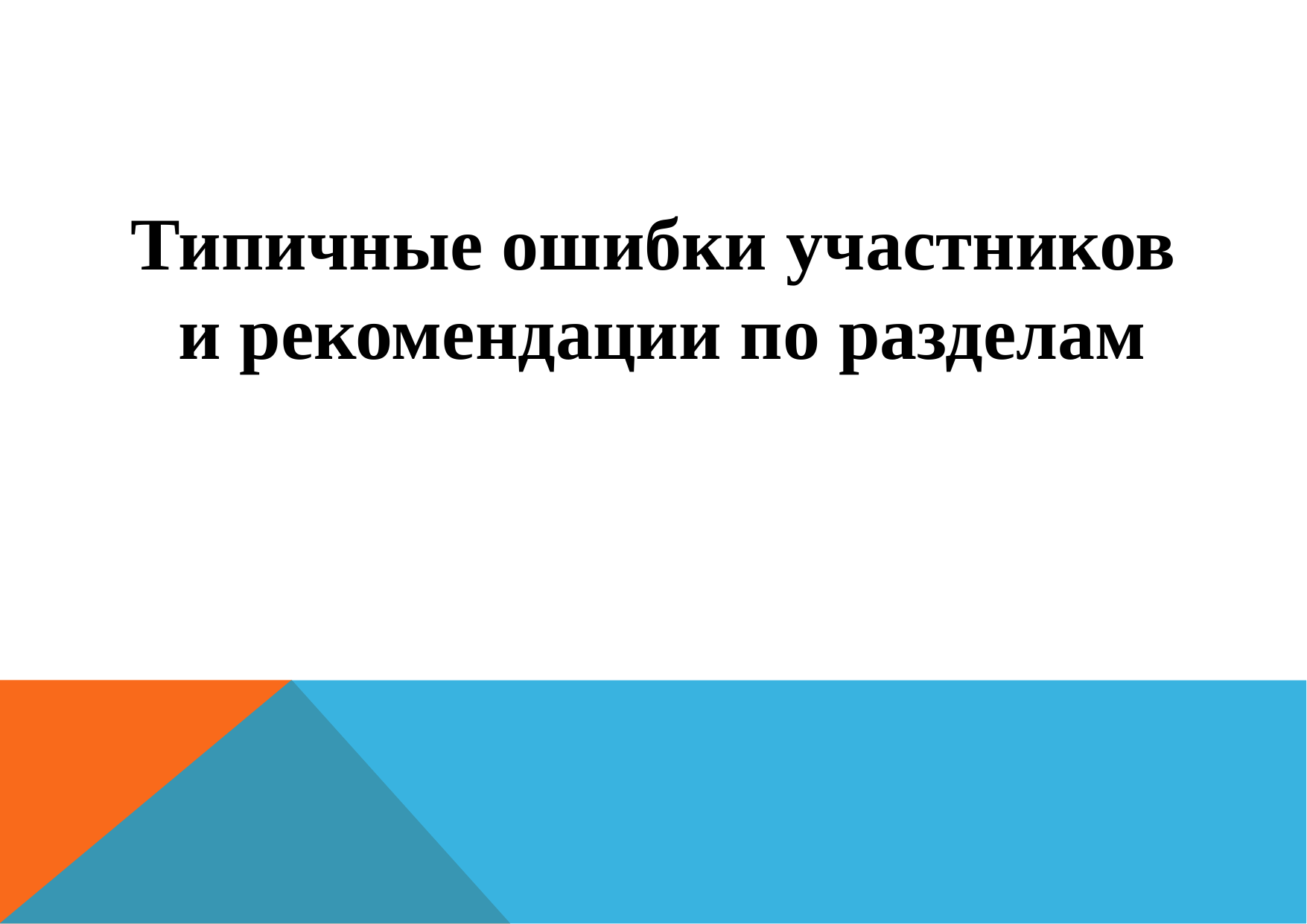

Типичные ошибки участников
 и рекомендации по разделам